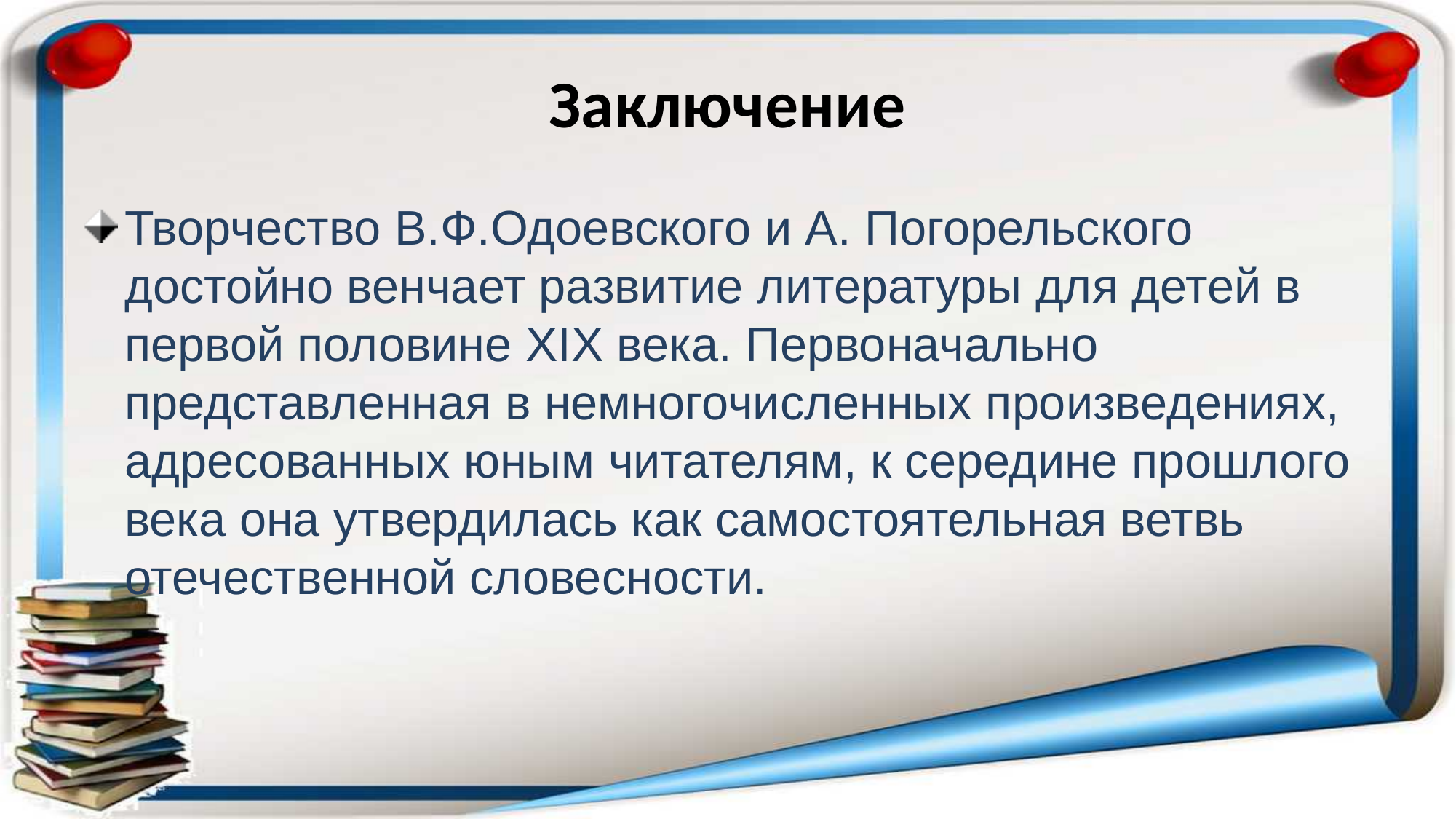

# Заключение
Творчество В.Ф.Одоевского и А. Погорельского достойно венчает развитие литературы для детей в первой половине XIX века. Первоначально представленная в немногочисленных произведениях, адресованных юным читателям, к середине прошлого века она утвердилась как самостоятельная ветвь отечественной словесности.